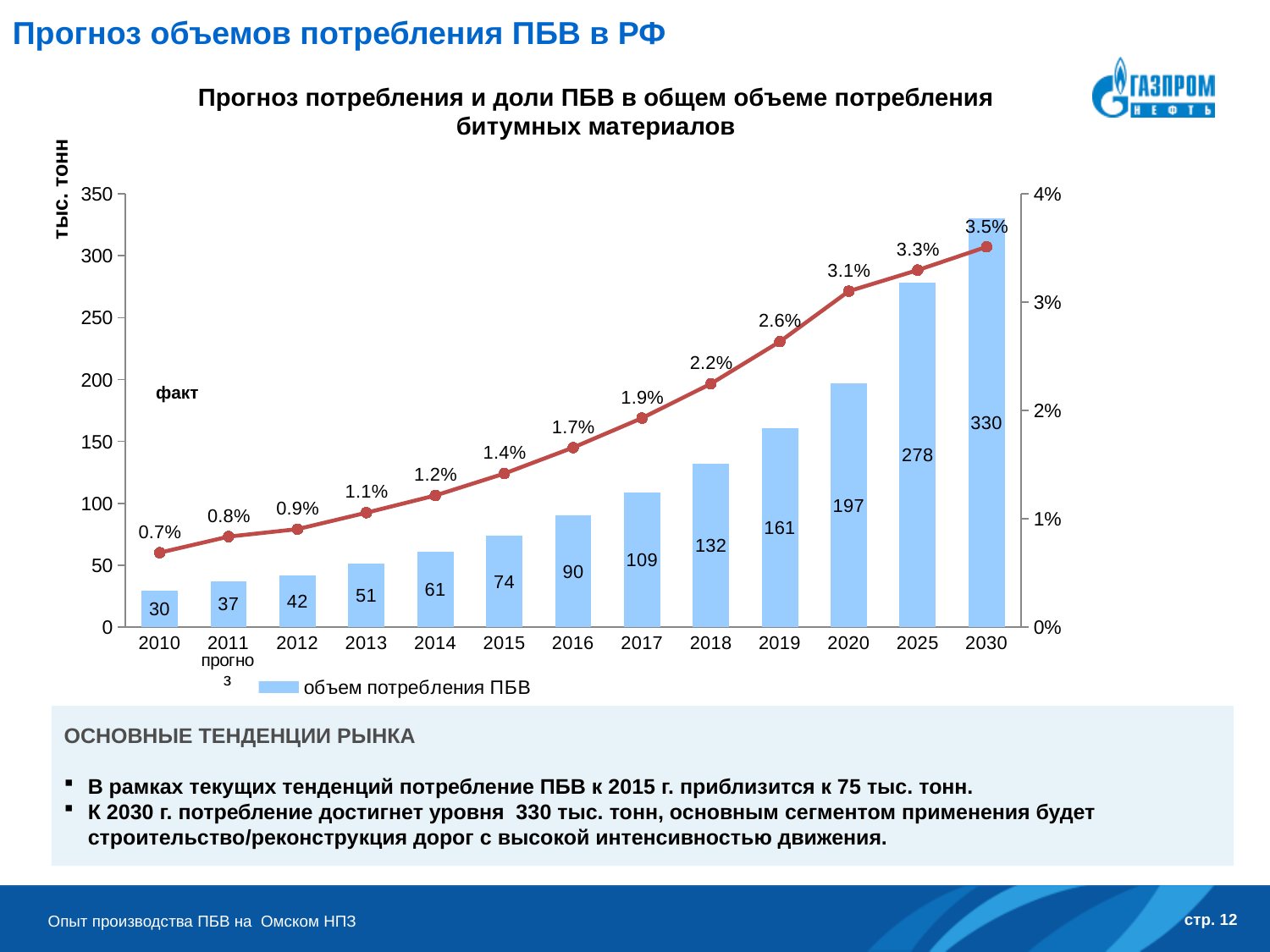

Прогноз объемов потребления ПБВ в РФ
Прогноз потребления и доли ПБВ в общем объеме потребления битумных материалов
тыс. тонн

### Chart

| Category | объем потребления ПБВ | доля ПБВ в общем объеме потребления битумных материалов |
|---|---|---|
| 2010 | 29.5 | 0.006874854346306215 |
| 2011 | 37.300000000000004 | 0.008358281196780407 |
| 2012 | 42.0 | 0.009049489850092273 |
| 2013 | 51.0 | 0.010566025237058291 |
| 2014 | 61.0 | 0.01215172585709934 |
| 2015 | 74.0 | 0.01417445954327477 |
| 2016 | 90.0 | 0.0165761611082995 |
| 2017 | 109.0 | 0.019303435478682206 |
| 2018 | 132.0 | 0.022477536019637027 |
| 2019 | 161.0 | 0.026361329393659236 |
| 2020 | 197.0 | 0.031015180903911192 |
| 2025 | 278.0 | 0.0329637774902977 |
| 2030 | 330.0 | 0.03510638297872364 |
факт
Основные ТЕНДЕНЦИИ РЫНКА

В рамках текущих тенденций потребление ПБВ к 2015 г. приблизится к 75 тыс. тонн.
К 2030 г. потребление достигнет уровня  330 тыс. тонн, основным сегментом применения будет строительство/реконструкция дорог с высокой интенсивностью движения.
Опыт производства ПБВ на  Омском НПЗ
стр. 12